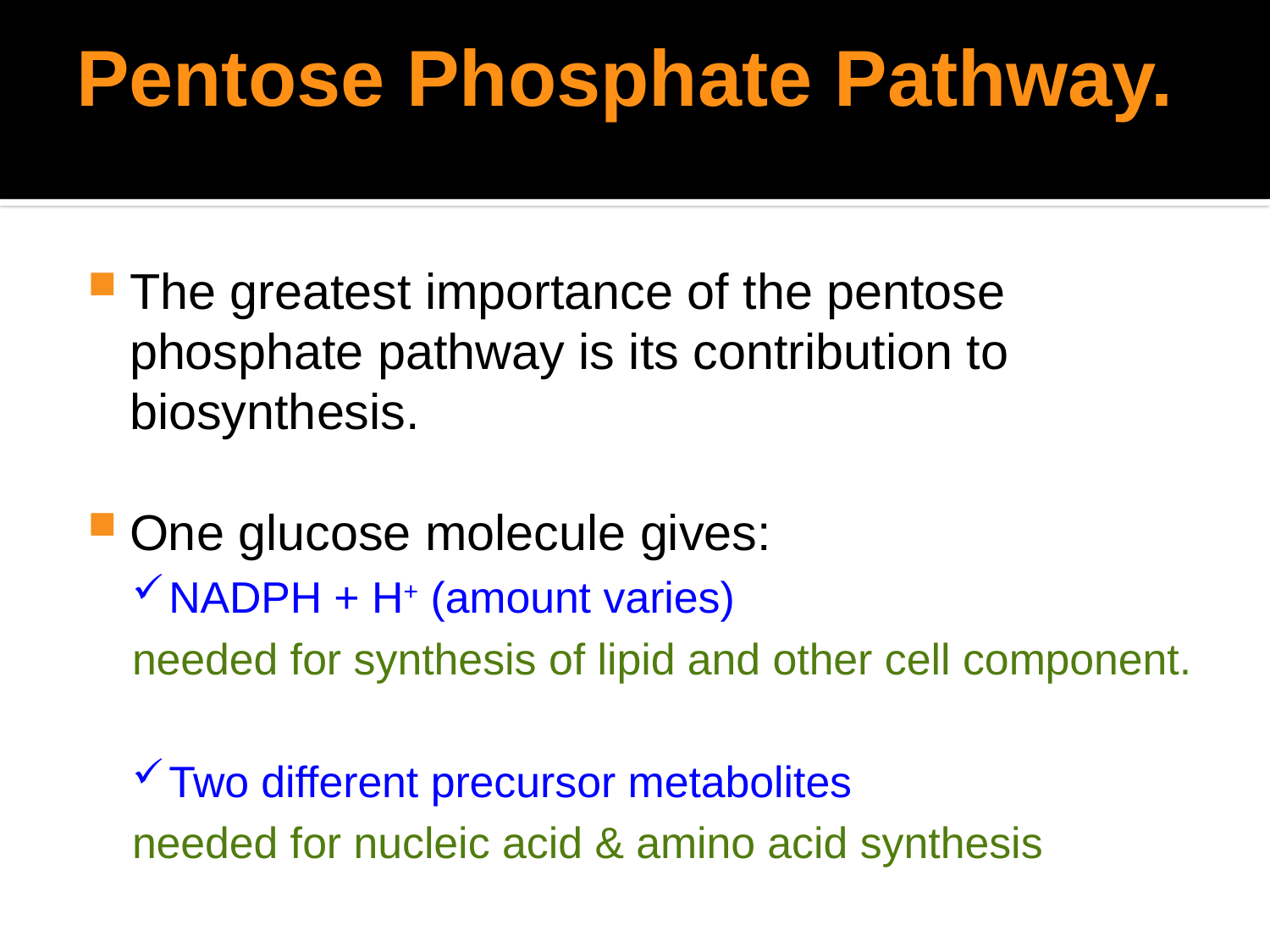

# Pentose Phosphate Pathway.
The greatest importance of the pentose phosphate pathway is its contribution to biosynthesis.

One glucose molecule gives:
NADPH + H+ (amount varies)
needed for synthesis of lipid and other cell component.

Two different precursor metabolites
needed for nucleic acid & amino acid synthesis